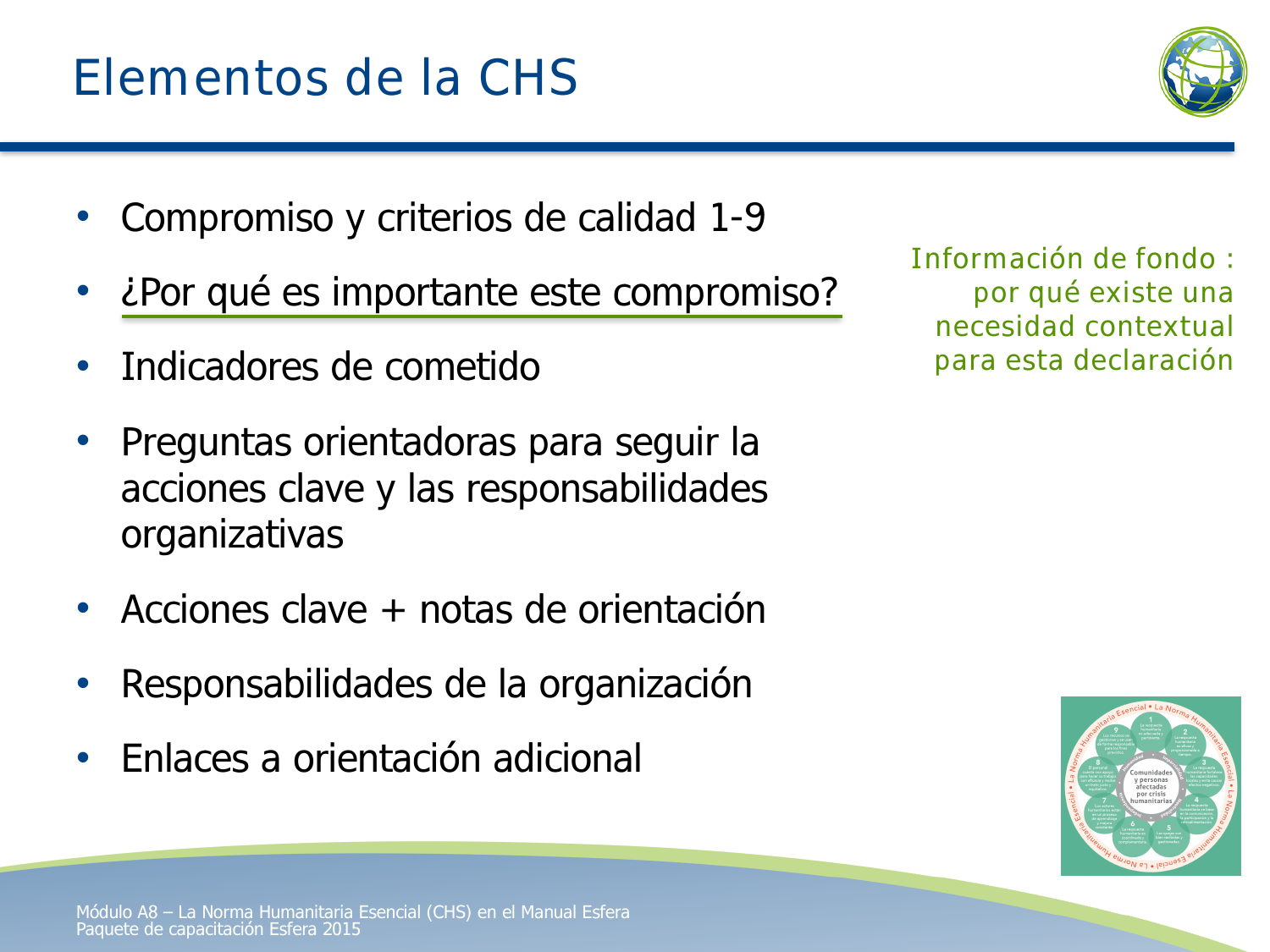

# Elementos de la CHS
Compromiso y criterios de calidad 1-9
¿Por qué es importante este compromiso?
Indicadores de cometido
Preguntas orientadoras para seguir la acciones clave y las responsabilidades organizativas
Acciones clave + notas de orientación
Responsabilidades de la organización
Enlaces a orientación adicional
Información de fondo : por qué existe una necesidad contextual para esta declaración
Módulo A8 – La Norma Humanitaria Esencial (CHS) en el Manual Esfera Paquete de capacitación Esfera 2015